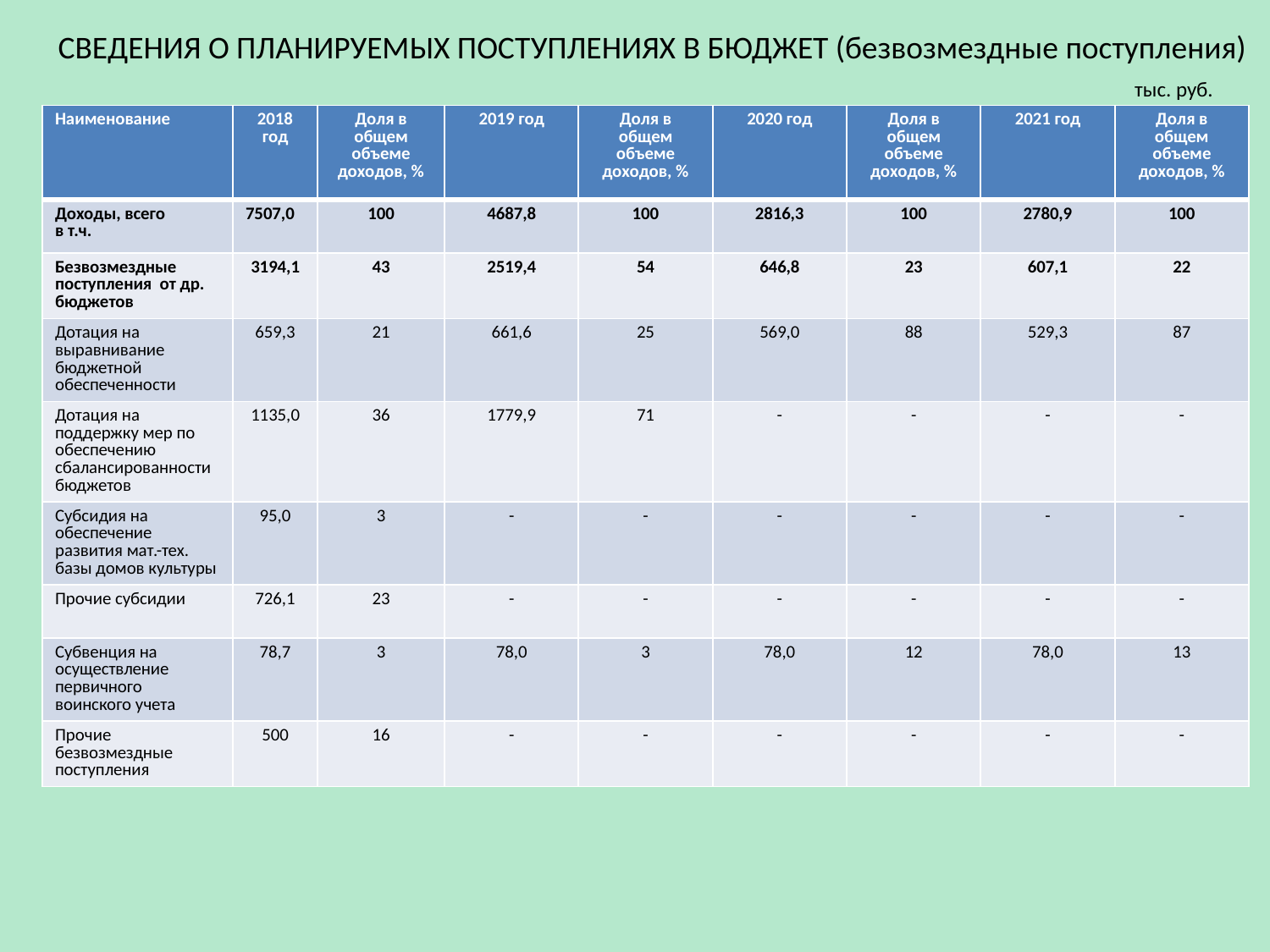

СВЕДЕНИЯ О ПЛАНИРУЕМЫХ ПОСТУПЛЕНИЯХ В БЮДЖЕТ (безвозмездные поступления)                  						                                      тыс. руб.
| Наименование | 2018 год | Доля в общем объеме доходов, % | 2019 год | Доля в общем объеме доходов, % | 2020 год | Доля в общем объеме доходов, % | 2021 год | Доля в общем объеме доходов, % |
| --- | --- | --- | --- | --- | --- | --- | --- | --- |
| Доходы, всего в т.ч. | 7507,0 | 100 | 4687,8 | 100 | 2816,3 | 100 | 2780,9 | 100 |
| Безвозмездные поступления от др. бюджетов | 3194,1 | 43 | 2519,4 | 54 | 646,8 | 23 | 607,1 | 22 |
| Дотация на выравнивание бюджетной обеспеченности | 659,3 | 21 | 661,6 | 25 | 569,0 | 88 | 529,3 | 87 |
| Дотация на поддержку мер по обеспечению сбалансированности бюджетов | 1135,0 | 36 | 1779,9 | 71 | - | - | - | - |
| Субсидия на обеспечение развития мат.-тех. базы домов культуры | 95,0 | 3 | - | - | - | - | - | - |
| Прочие субсидии | 726,1 | 23 | - | - | - | - | - | - |
| Субвенция на осуществление первичного воинского учета | 78,7 | 3 | 78,0 | 3 | 78,0 | 12 | 78,0 | 13 |
| Прочие безвозмездные поступления | 500 | 16 | - | - | - | - | - | - |